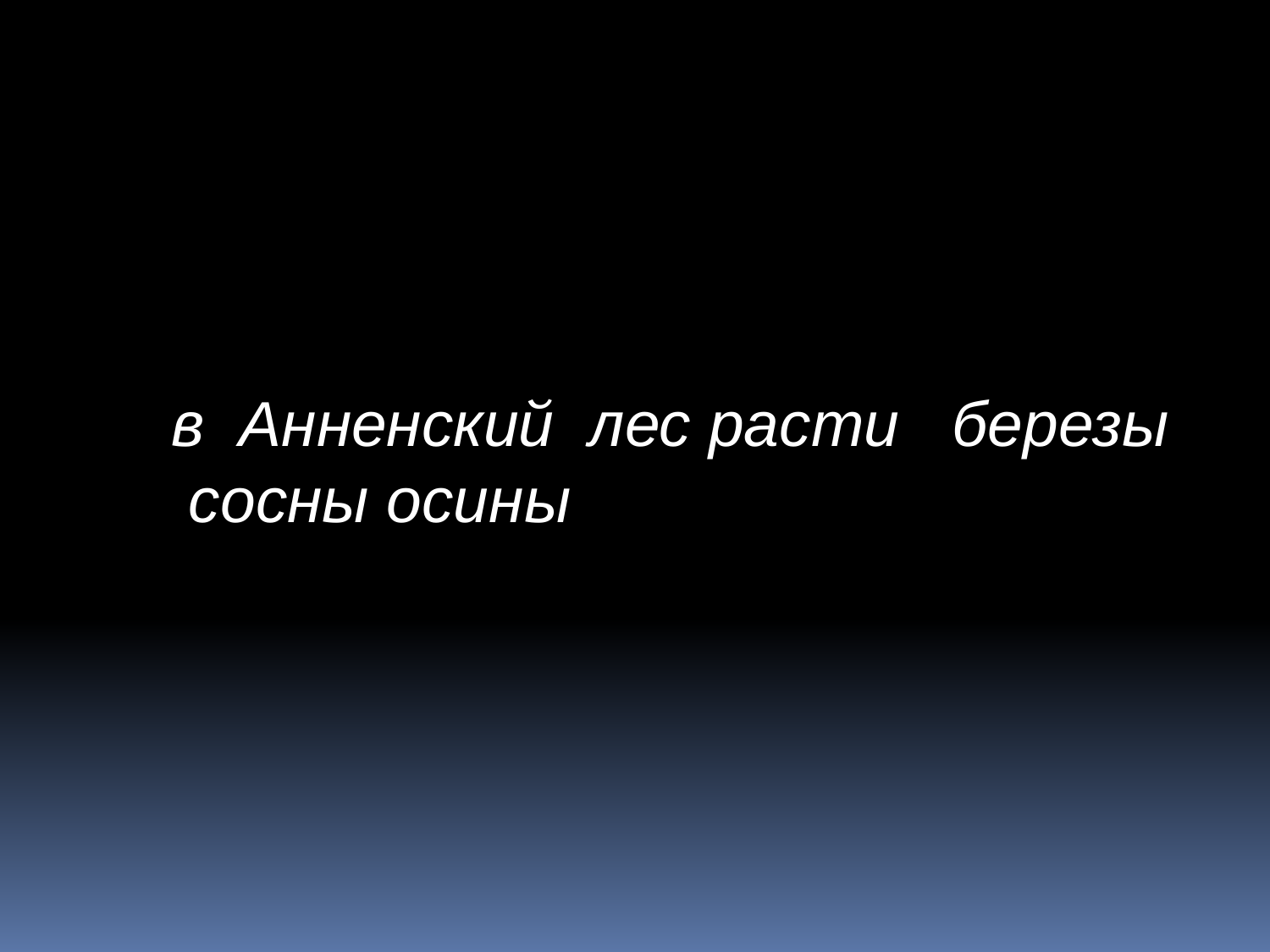

в  Анненский  лес расти   березы
 сосны осины